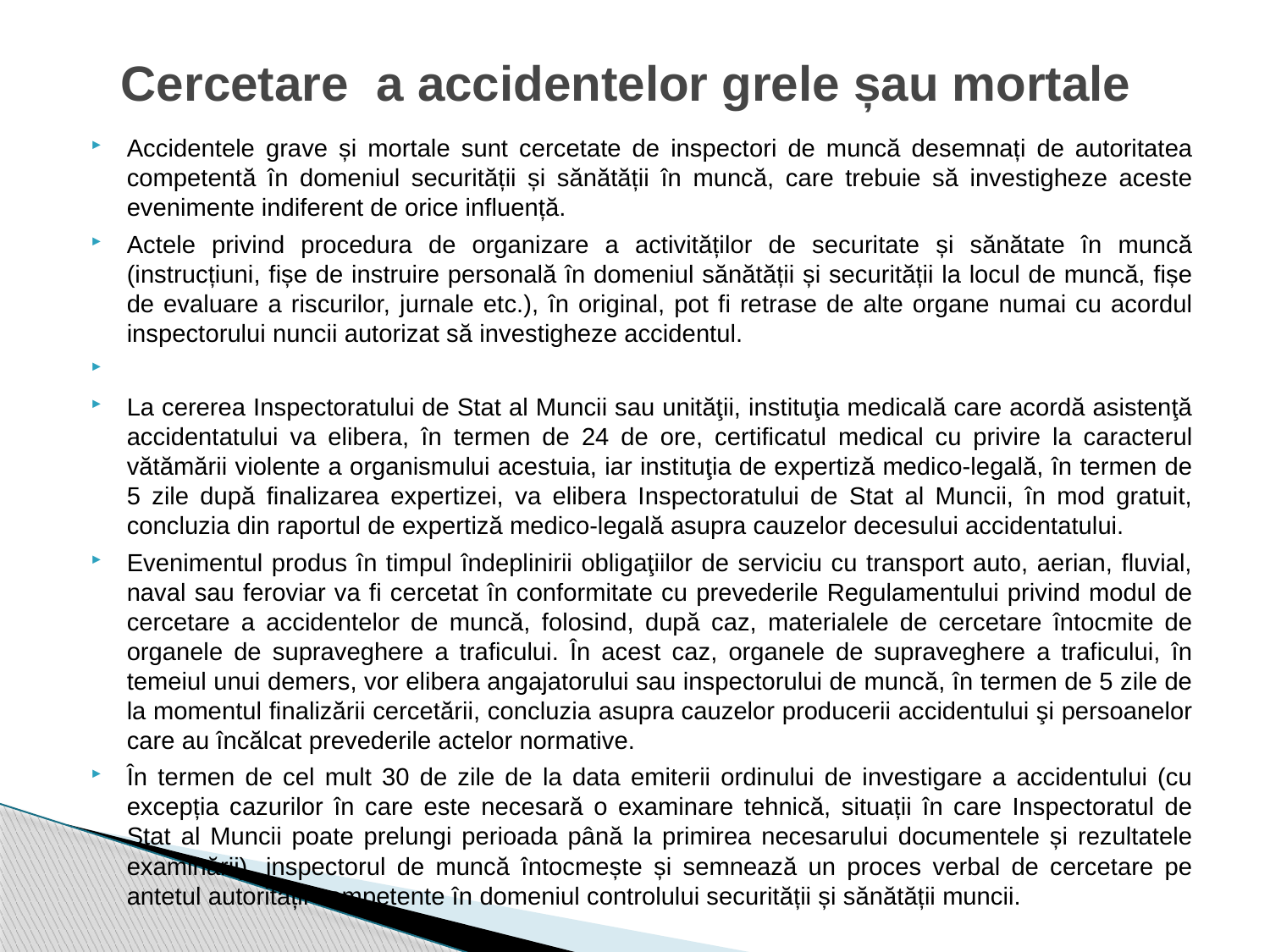

# Cercetare  a accidentelor grele șau mortale
Accidentele grave și mortale sunt cercetate de inspectori de muncă desemnați de autoritatea competentă în domeniul securității și sănătății în muncă, care trebuie să investigheze aceste evenimente indiferent de orice influență.
Actele privind procedura de organizare a activităților de securitate și sănătate în muncă (instrucțiuni, fișe de instruire personală în domeniul sănătății și securității la locul de muncă, fișe de evaluare a riscurilor, jurnale etc.), în original, pot fi retrase de alte organe numai cu acordul inspectorului nuncii autorizat să investigheze accidentul.

La cererea Inspectoratului de Stat al Muncii sau unităţii, instituţia medicală care acordă asistenţă accidentatului va elibera, în termen de 24 de ore, certificatul medical cu privire la caracterul vătămării violente a organismului acestuia, iar instituţia de expertiză medico-legală, în termen de 5 zile după finalizarea expertizei, va elibera Inspectoratului de Stat al Muncii, în mod gratuit, concluzia din raportul de expertiză medico-legală asupra cauzelor decesului accidentatului.
Evenimentul produs în timpul îndeplinirii obligaţiilor de serviciu cu transport auto, aerian, fluvial, naval sau feroviar va fi cercetat în conformitate cu prevederile Regulamentului privind modul de cercetare a accidentelor de muncă, folosind, după caz, materialele de cercetare întocmite de organele de supraveghere a traficului. În acest caz, organele de supraveghere a traficului, în temeiul unui demers, vor elibera angajatorului sau inspectorului de muncă, în termen de 5 zile de la momentul finalizării cercetării, concluzia asupra cauzelor producerii accidentului şi persoanelor care au încălcat prevederile actelor normative.
În termen de cel mult 30 de zile de la data emiterii ordinului de investigare a accidentului (cu excepția cazurilor în care este necesară o examinare tehnică, situații în care Inspectoratul de Stat al Muncii poate prelungi perioada până la primirea necesarului documentele și rezultatele examinării), inspectorul de muncă întocmește și semnează un proces verbal de cercetare pe antetul autorității competente în domeniul controlului securității și sănătății muncii.